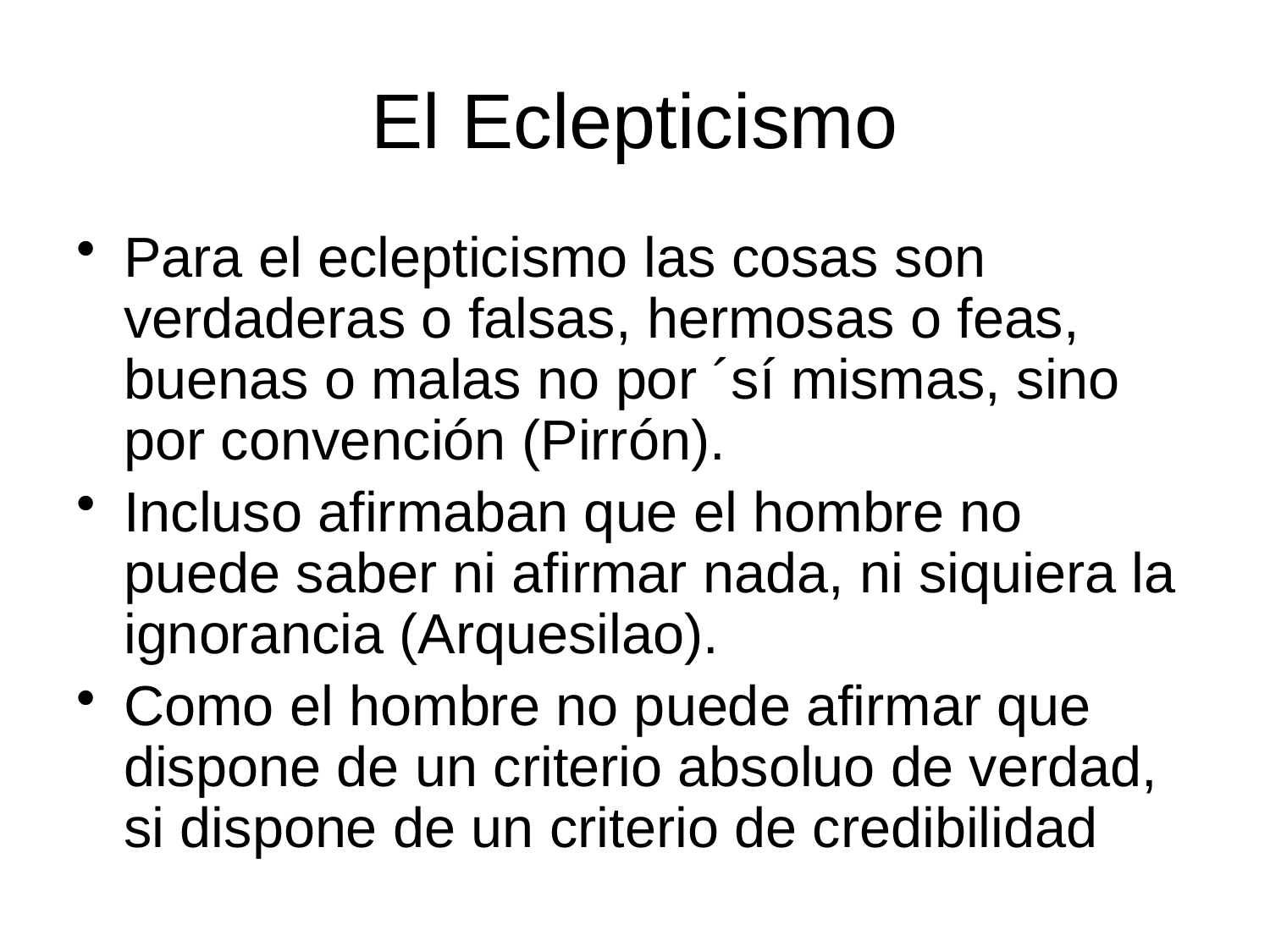

# El Eclepticismo
Para el eclepticismo las cosas son verdaderas o falsas, hermosas o feas, buenas o malas no por ´sí mismas, sino por convención (Pirrón).
Incluso afirmaban que el hombre no puede saber ni afirmar nada, ni siquiera la ignorancia (Arquesilao).
Como el hombre no puede afirmar que dispone de un criterio absoluo de verdad, si dispone de un criterio de credibilidad